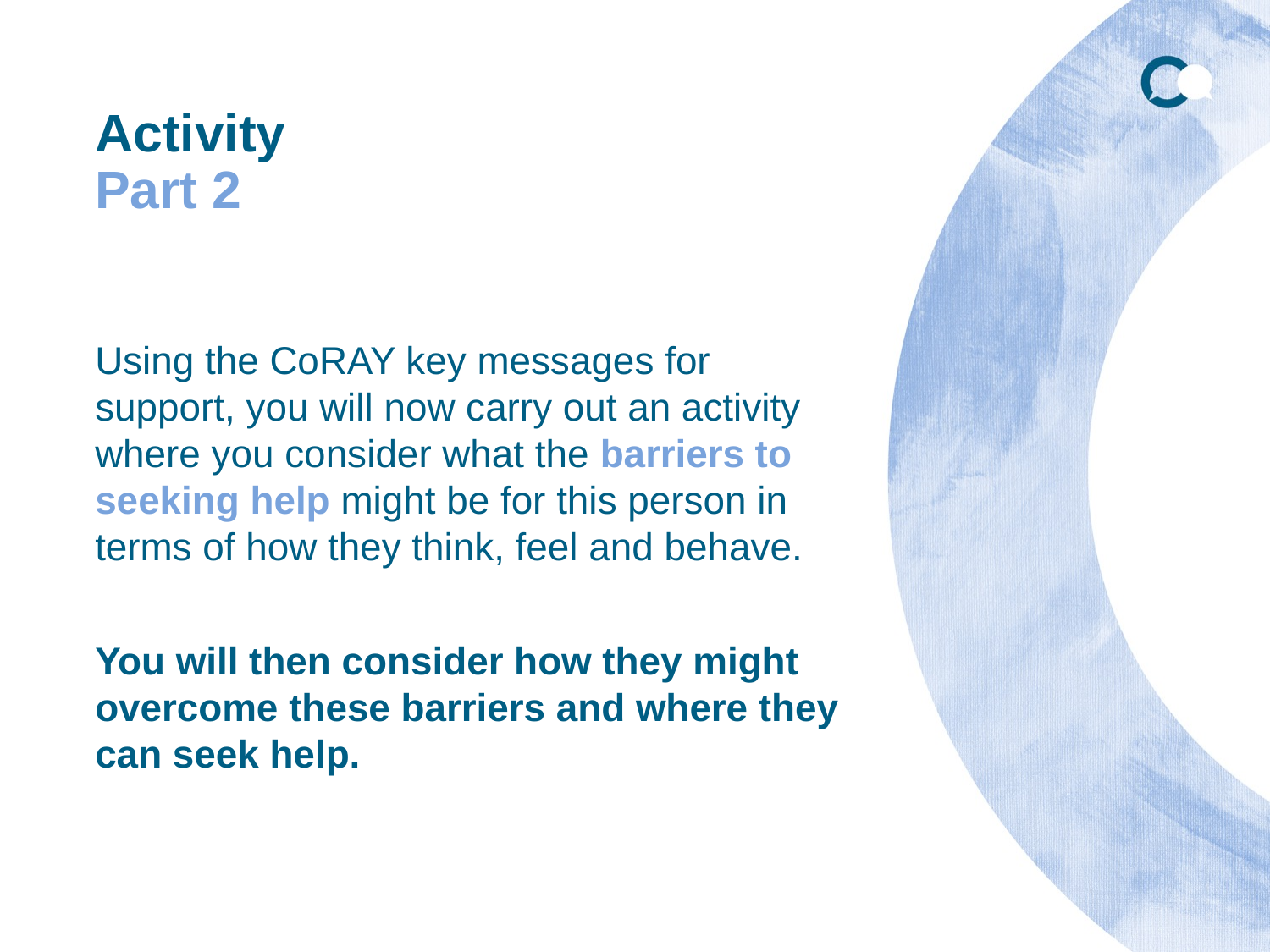

# Activity Part 2
Using the CoRAY key messages for support, you will now carry out an activity where you consider what the barriers to seeking help might be for this person in terms of how they think, feel and behave.

You will then consider how they might overcome these barriers and where they can seek help.